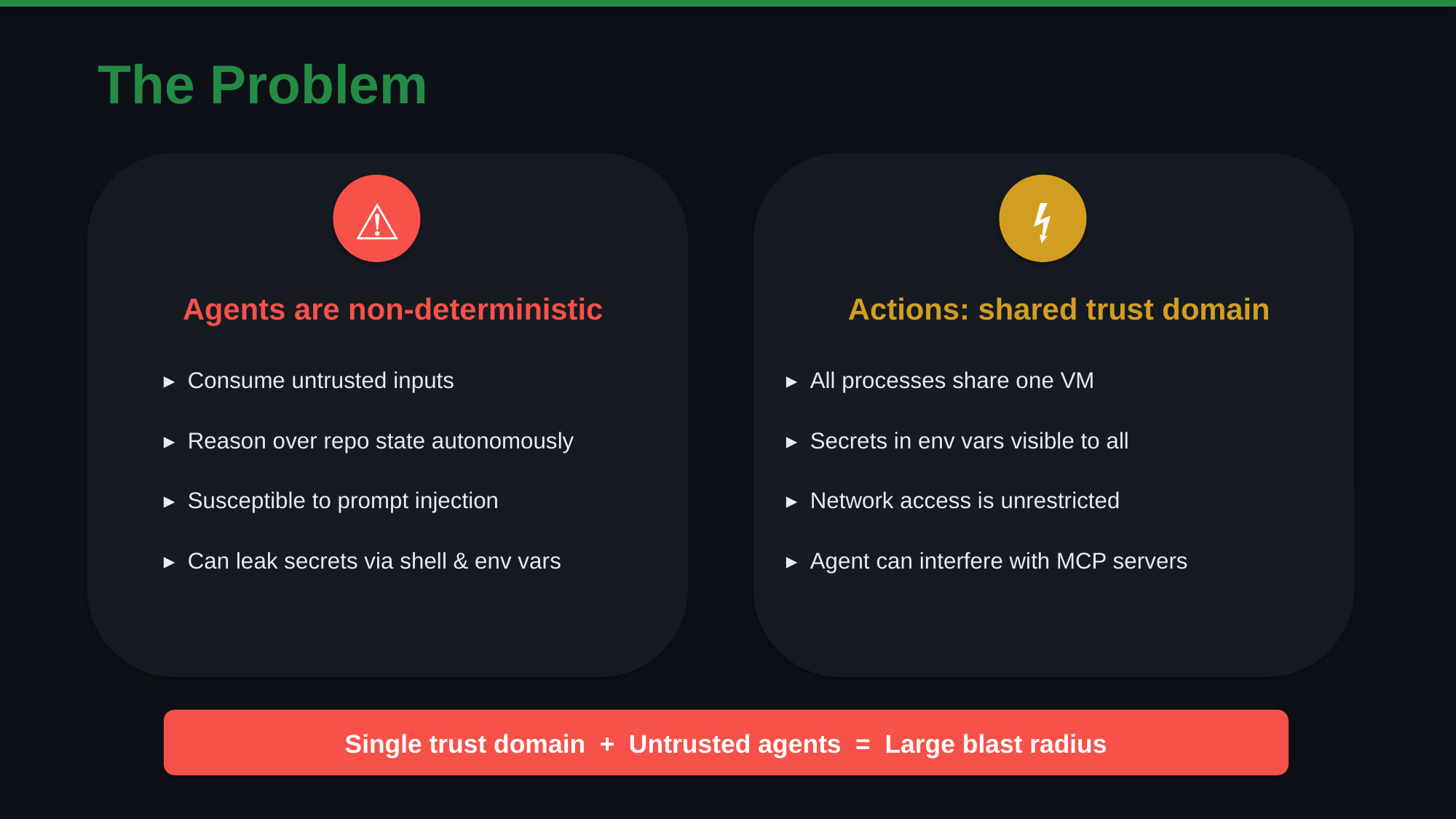

The Problem

⚠
⚡
Agents are non-deterministic
Actions: shared trust domain
▸  Consume untrusted inputs
▸  All processes share one VM
▸  Reason over repo state autonomously
▸  Secrets in env vars visible to all
▸  Susceptible to prompt injection
▸  Network access is unrestricted
▸  Can leak secrets via shell & env vars
▸  Agent can interfere with MCP servers
Single trust domain  +  Untrusted agents  =  Large blast radius